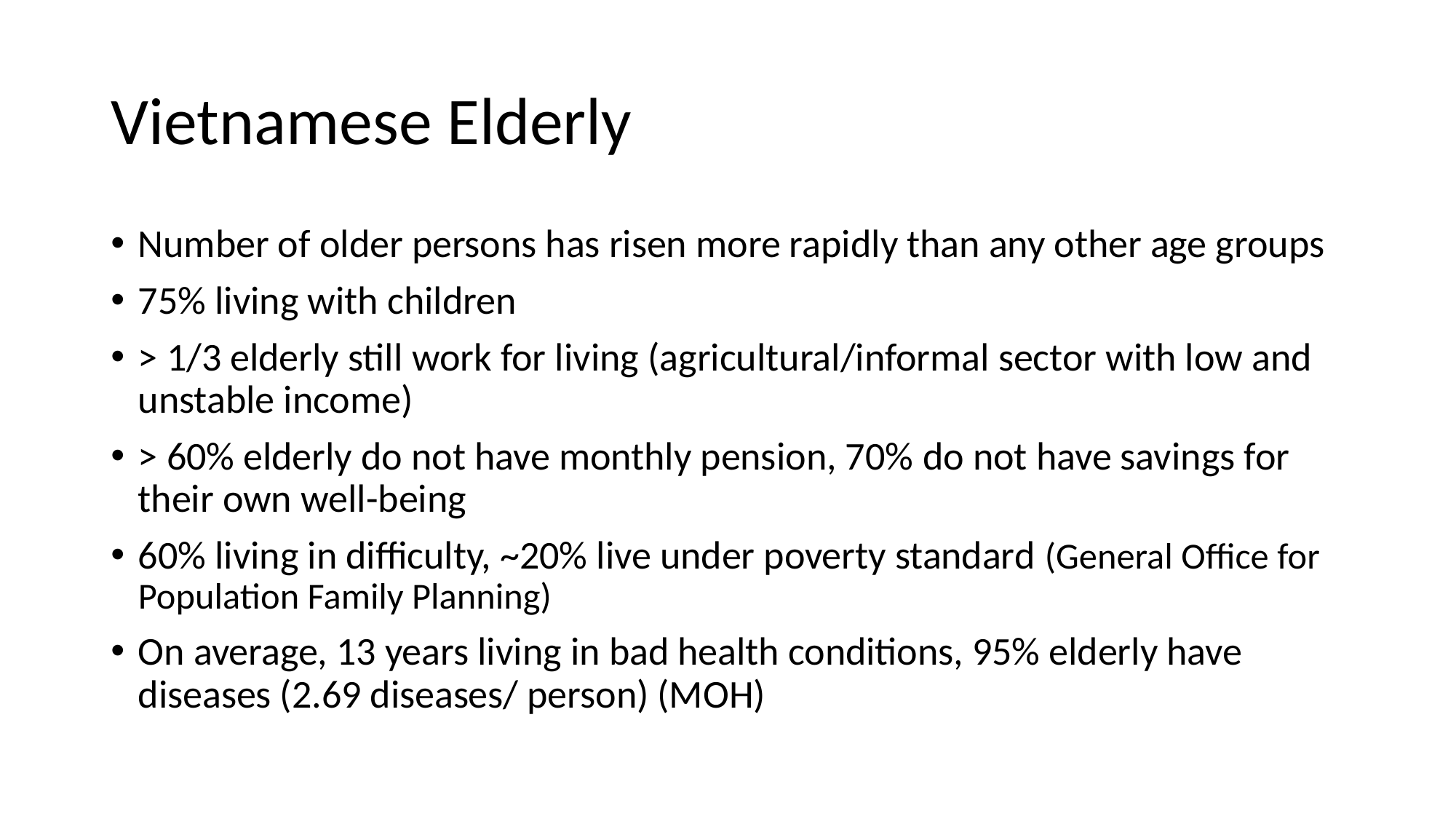

# Vietnamese Elderly
Number of older persons has risen more rapidly than any other age groups
75% living with children
> 1/3 elderly still work for living (agricultural/informal sector with low and unstable income)
> 60% elderly do not have monthly pension, 70% do not have savings for their own well-being
60% living in difficulty, ~20% live under poverty standard (General Office for Population Family Planning)
On average, 13 years living in bad health conditions, 95% elderly have diseases (2.69 diseases/ person) (MOH)